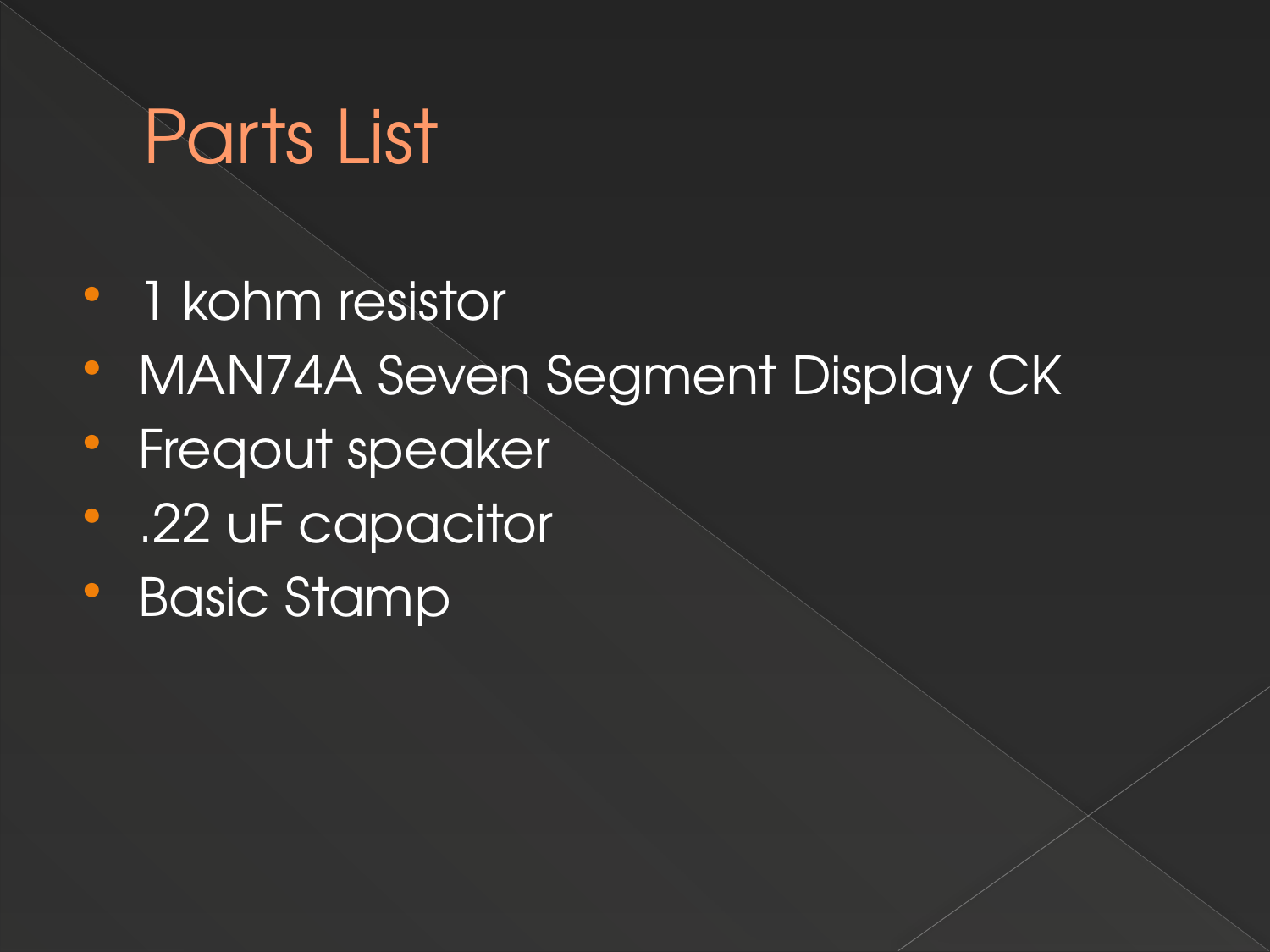

# Parts List
1 kohm resistor
MAN74A Seven Segment Display CK
Freqout speaker
.22 uF capacitor
Basic Stamp